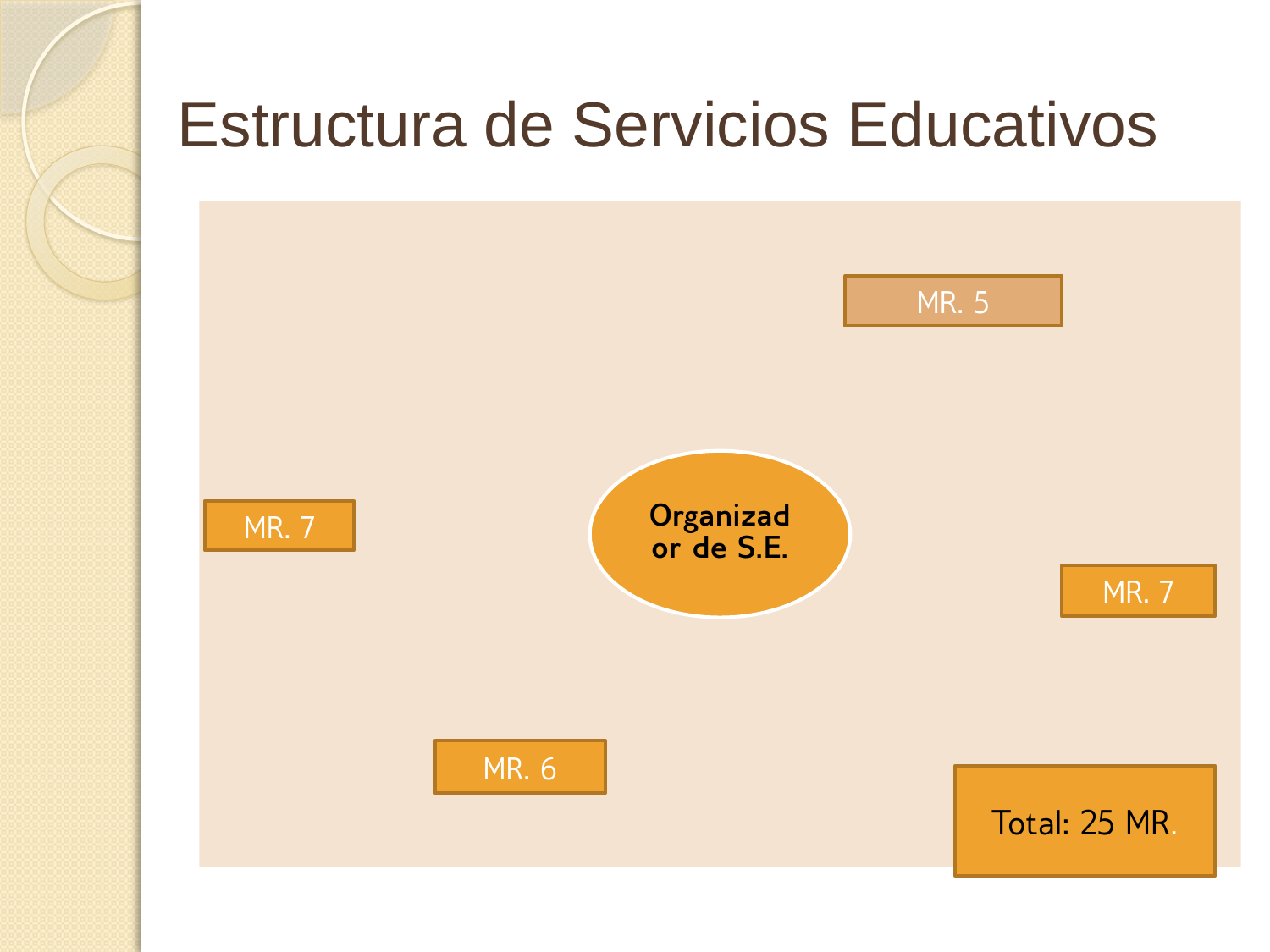

# Estructura de Servicios Educativos
Organizador de S.E.
MR. 5
MR. 7
MR. 7
MR. 6
Total: 25 MR.